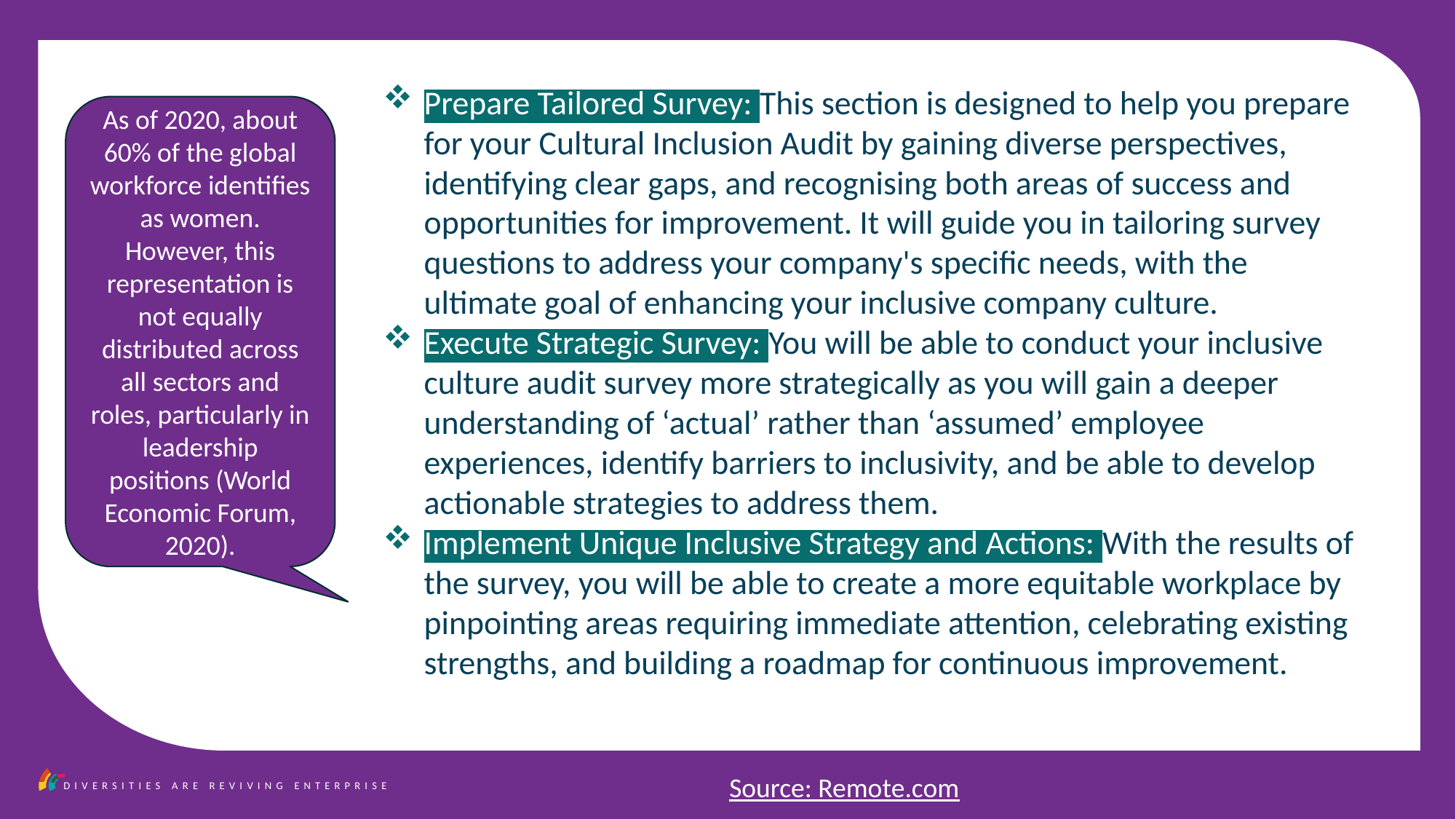

Prepare Tailored Survey: This section is designed to help you prepare for your Cultural Inclusion Audit by gaining diverse perspectives, identifying clear gaps, and recognising both areas of success and opportunities for improvement. It will guide you in tailoring survey questions to address your company's specific needs, with the ultimate goal of enhancing your inclusive company culture.
Execute Strategic Survey: You will be able to conduct your inclusive culture audit survey more strategically as you will gain a deeper understanding of ‘actual’ rather than ‘assumed’ employee experiences, identify barriers to inclusivity, and be able to develop actionable strategies to address them.
Implement Unique Inclusive Strategy and Actions: With the results of the survey, you will be able to create a more equitable workplace by pinpointing areas requiring immediate attention, celebrating existing strengths, and building a roadmap for continuous improvement.
As of 2020, about 60% of the global workforce identifies as women. However, this representation is not equally distributed across all sectors and roles, particularly in leadership positions (World Economic Forum, 2020).
Source: Remote.com